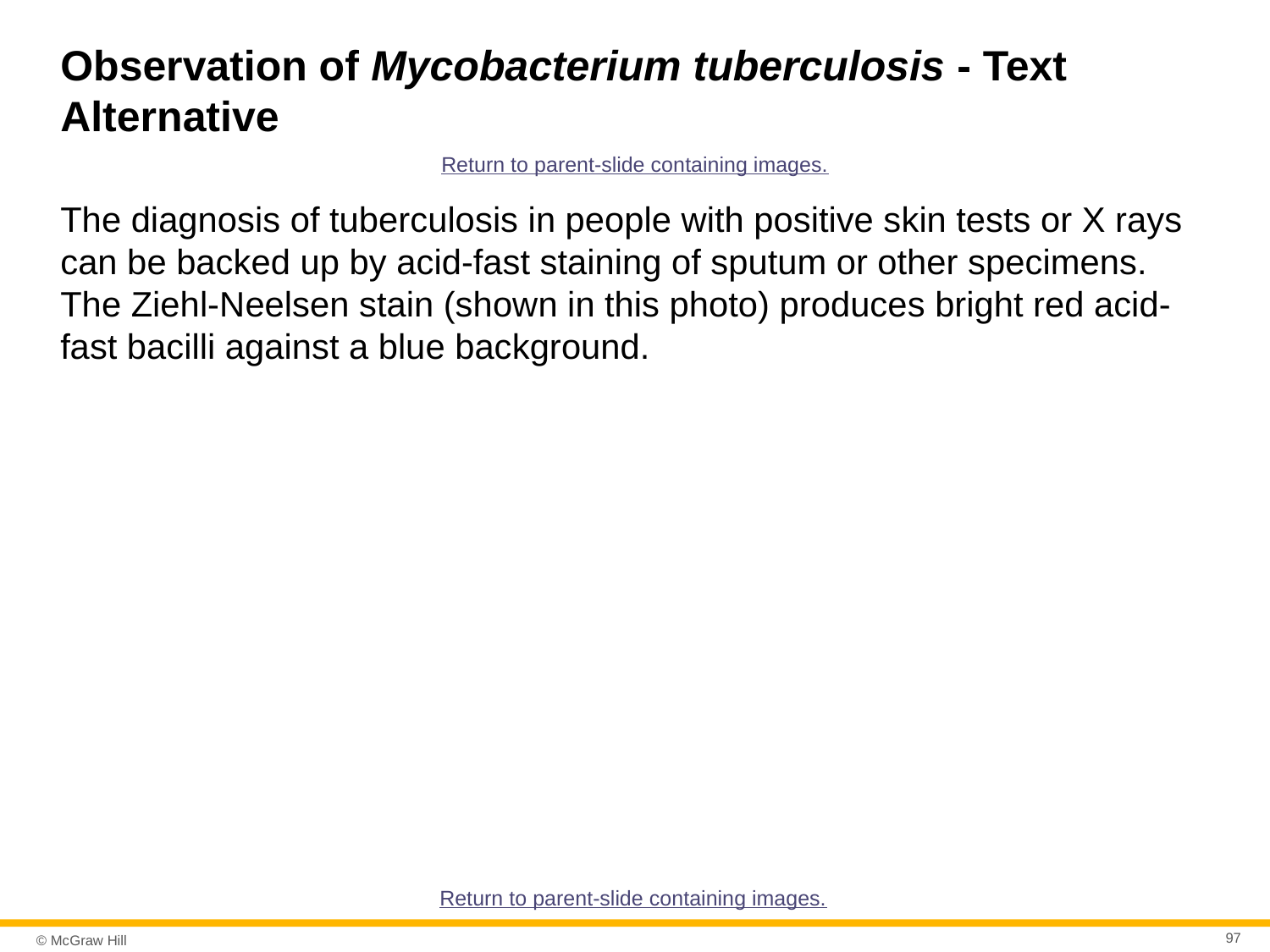

# Observation of Mycobacterium tuberculosis - Text Alternative
Return to parent-slide containing images.
The diagnosis of tuberculosis in people with positive skin tests or X rays can be backed up by acid-fast staining of sputum or other specimens. The Ziehl-Neelsen stain (shown in this photo) produces bright red acid-fast bacilli against a blue background.
Return to parent-slide containing images.